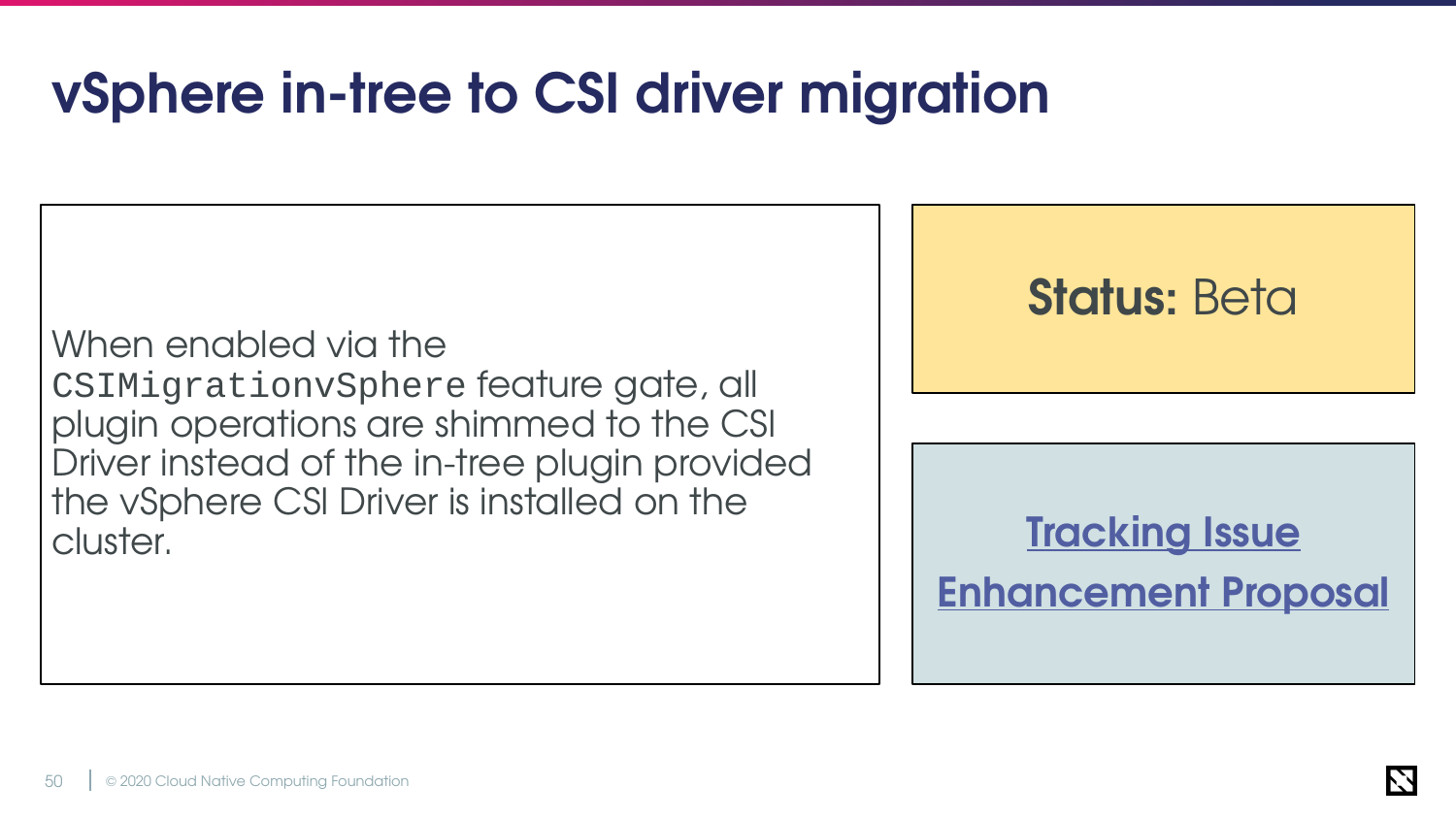

# vSphere in-tree to CSI driver migration
When enabled via the CSIMigrationvSphere feature gate, all plugin operations are shimmed to the CSI Driver instead of the in-tree plugin provided the vSphere CSI Driver is installed on the cluster.
Status: Beta
Tracking Issue
Enhancement Proposal